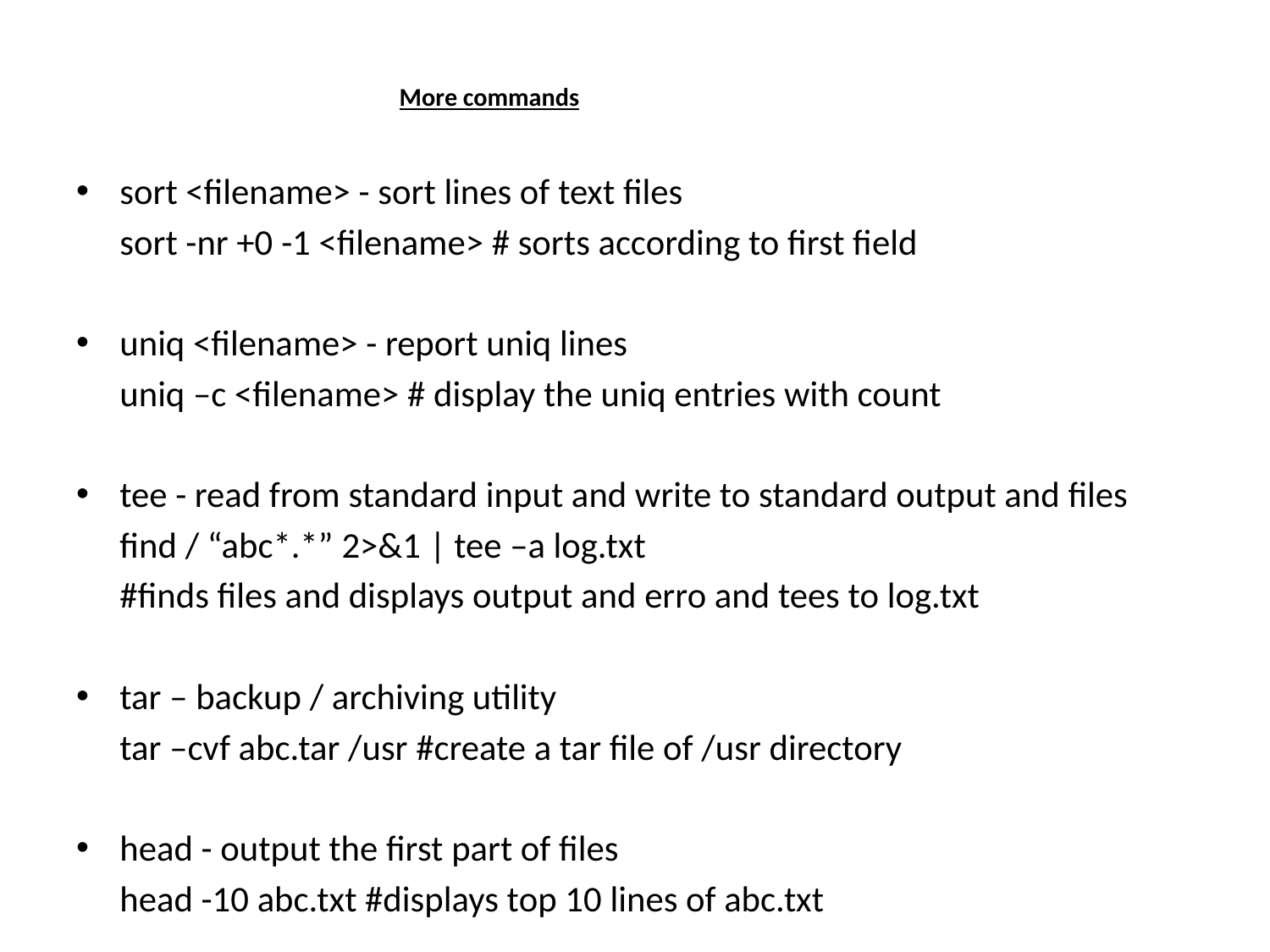

# More commands

sort <filename> - sort lines of text files
	sort -nr +0 -1 <filename> # sorts according to first field

uniq <filename> - report uniq lines
	uniq –c <filename> # display the uniq entries with count

tee - read from standard input and write to standard output and files
	find / “abc*.*” 2>&1 | tee –a log.txt
	#finds files and displays output and erro and tees to log.txt

tar – backup / archiving utility
	tar –cvf abc.tar /usr #create a tar file of /usr directory

head - output the first part of files
	head -10 abc.txt #displays top 10 lines of abc.txt